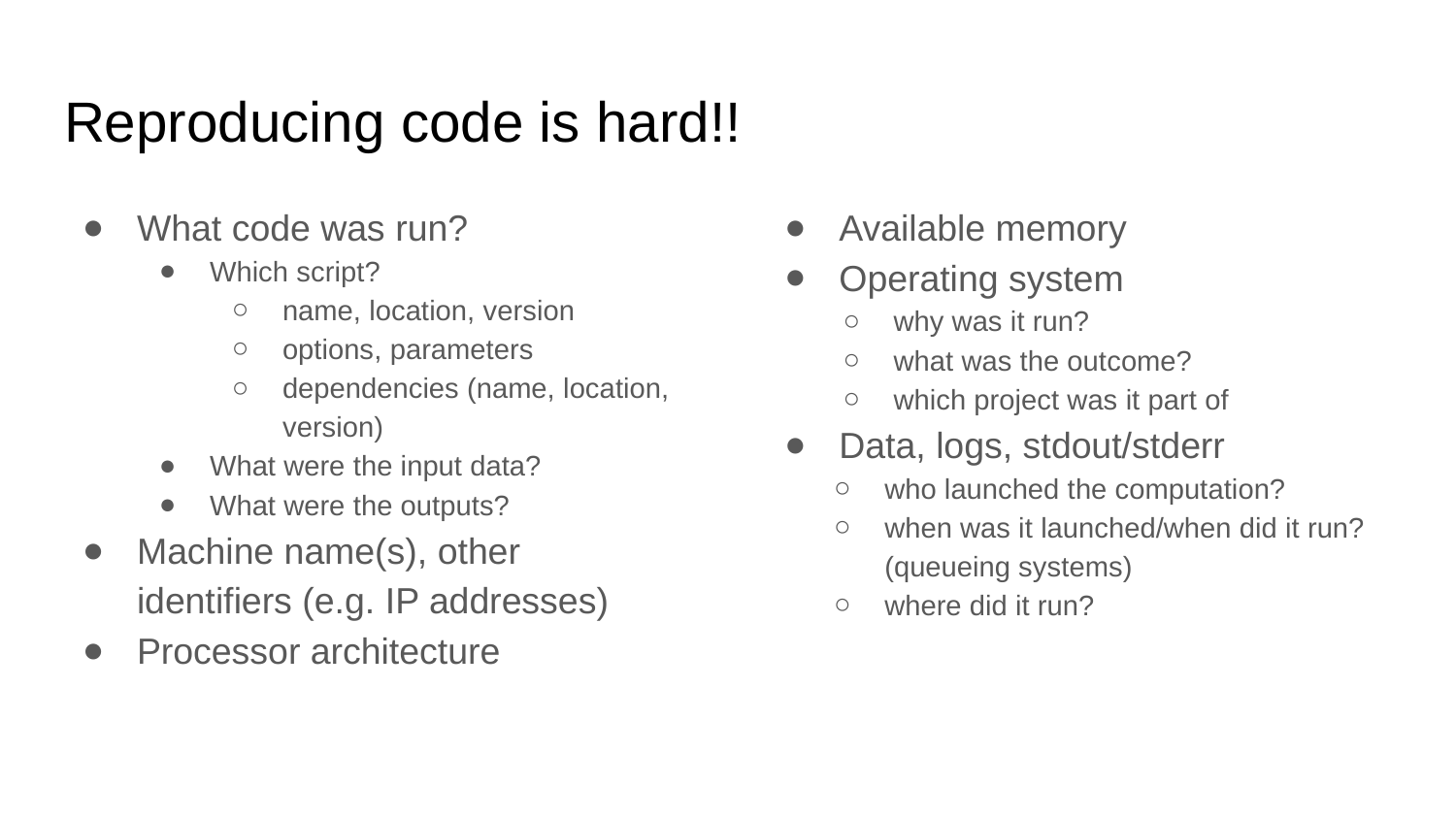

# Reproducing code is hard!!
What code was run?
Which script?
name, location, version
options, parameters
dependencies (name, location, version)
What were the input data?
What were the outputs?
Machine name(s), other identifiers (e.g. IP addresses)
Processor architecture

Available memory
Operating system
why was it run?
what was the outcome?
which project was it part of
Data, logs, stdout/stderr
who launched the computation?
when was it launched/when did it run? (queueing systems)
where did it run?